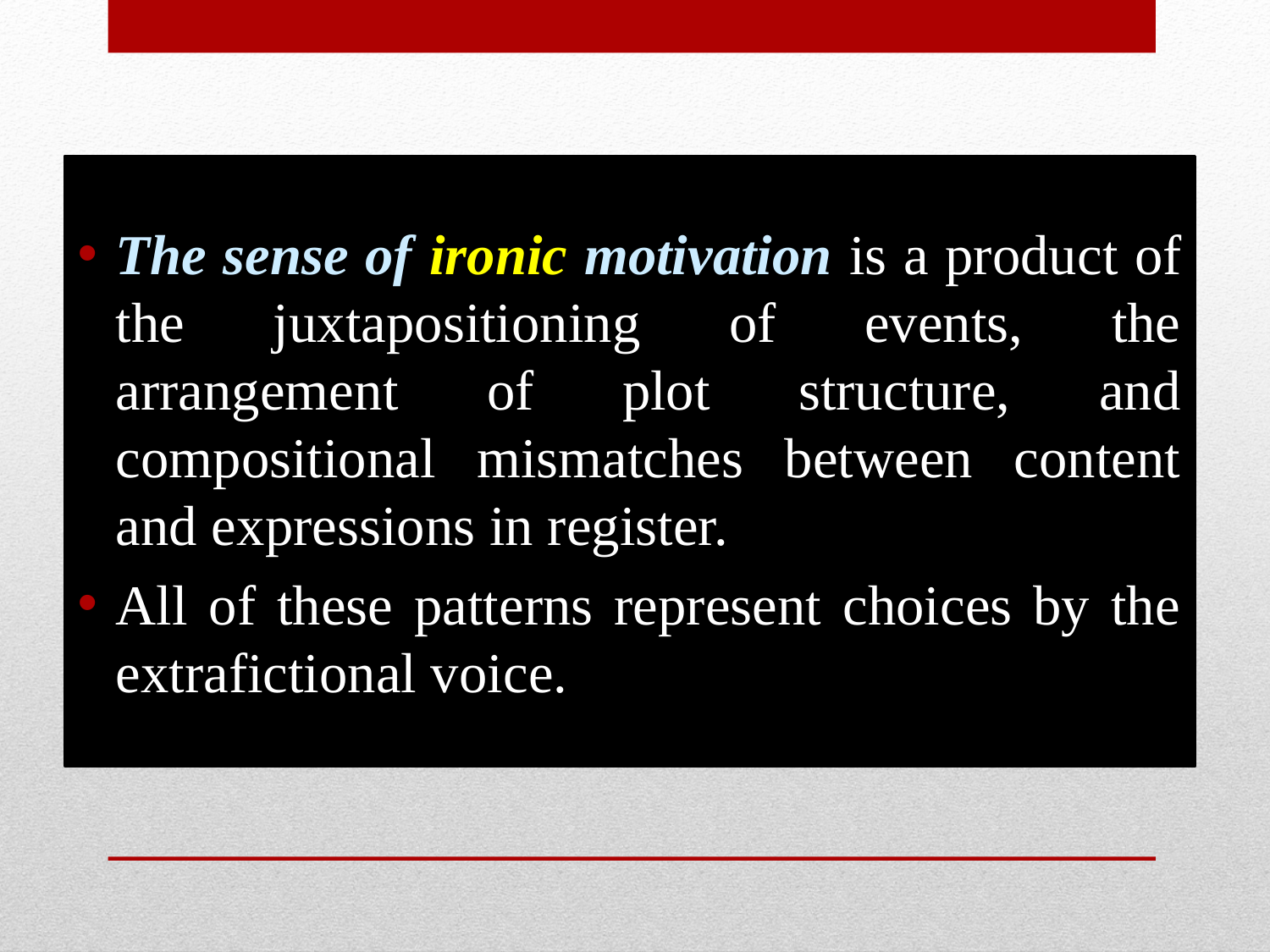

The sense of ironic motivation is a product of the juxtapositioning of events, the arrangement of plot structure, and compositional mismatches between content and expressions in register.
All of these patterns represent choices by the extrafictional voice.